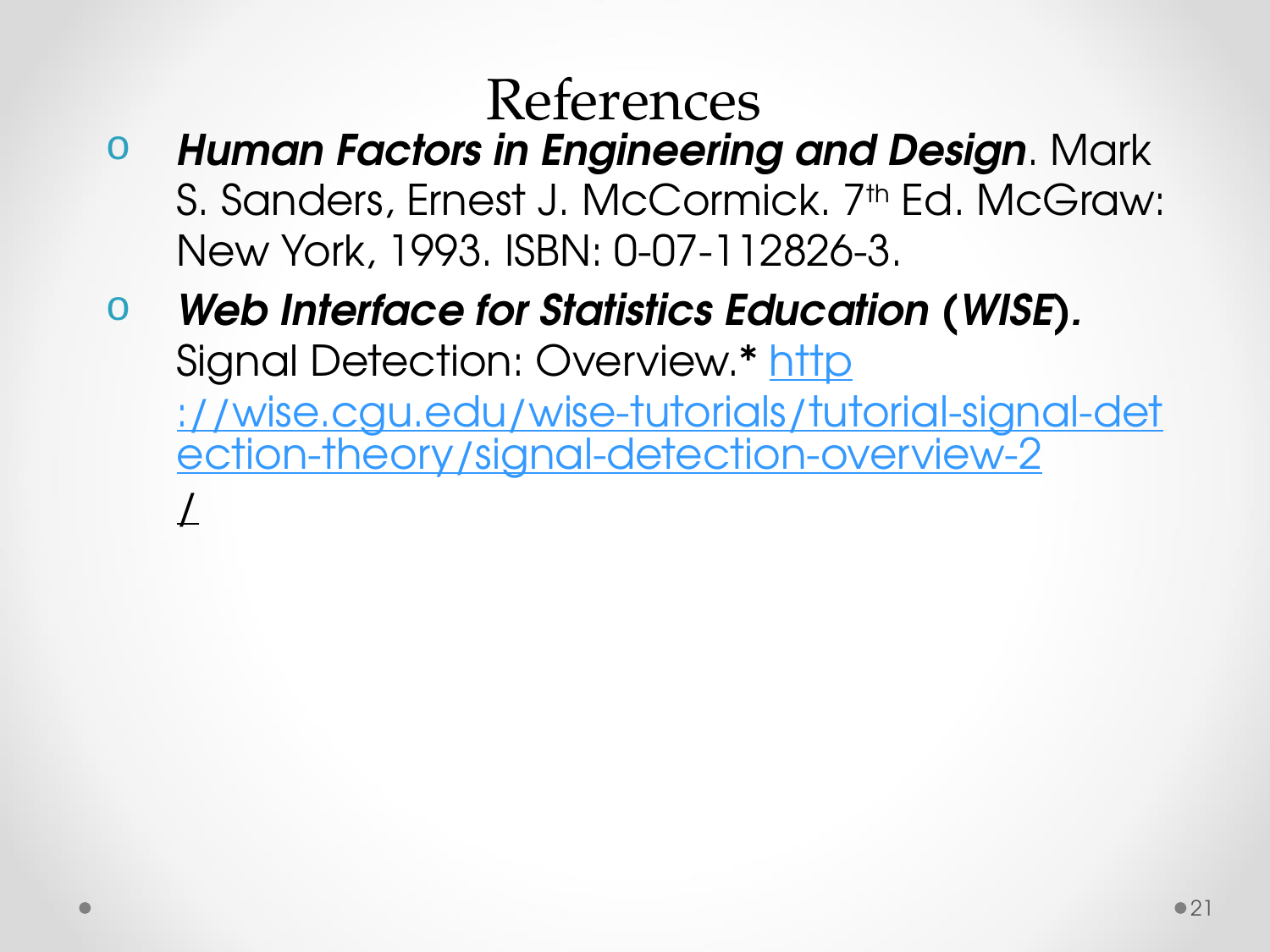

# References

Human Factors in Engineering and Design. Mark S. Sanders, Ernest J. McCormick. 7th Ed. McGraw: New York, 1993. ISBN: 0-07-112826-3.
Web Interface for Statistics Education (WISE). Signal Detection: Overview.* http://wise.cgu.edu/wise-tutorials/tutorial-signal-detection-theory/signal-detection-overview-2/

21